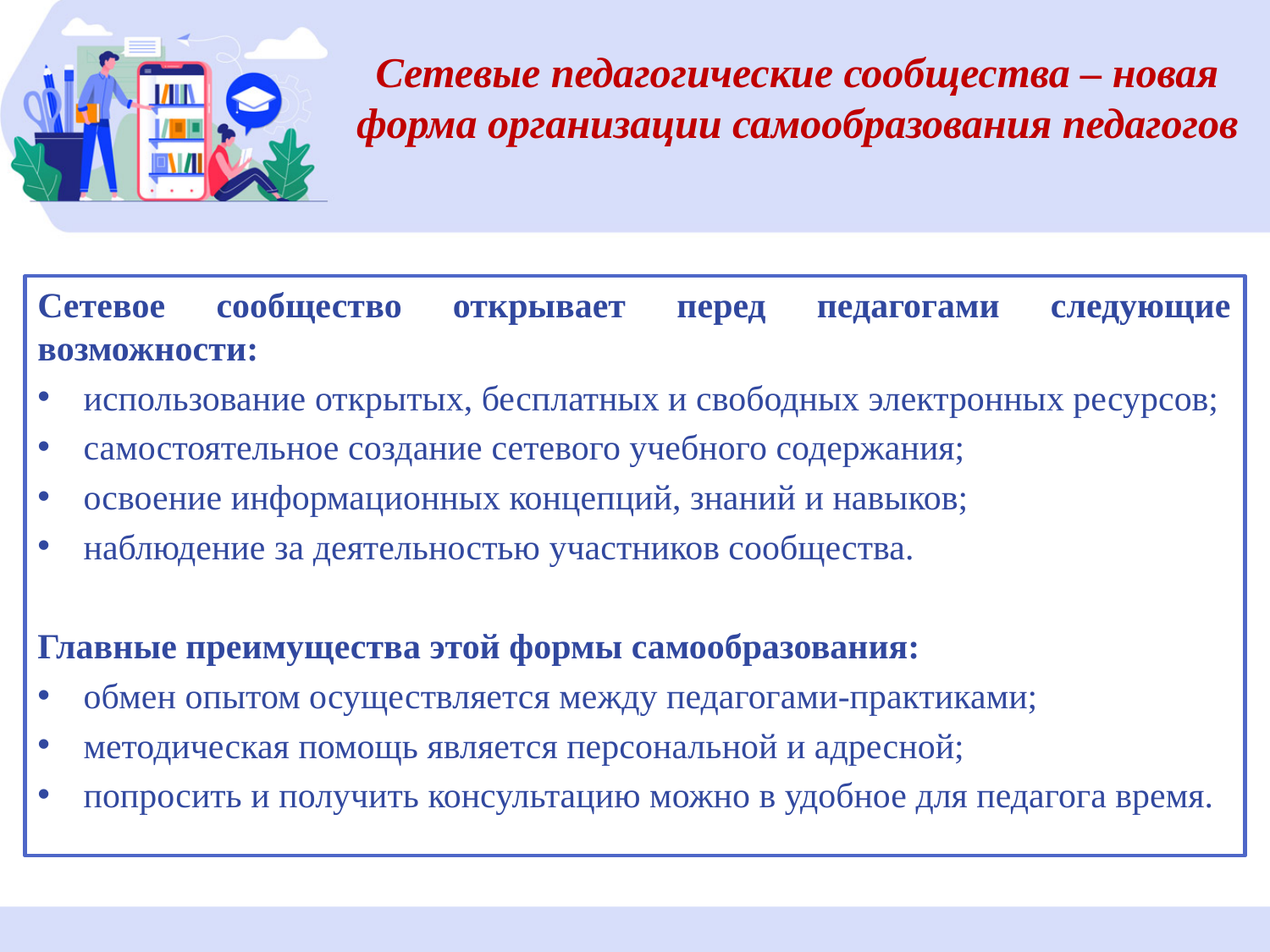

# Сетевые педагогические сообщества – новая форма организации самообразования педагогов
Сетевое сообщество открывает перед педагогами следующие возможности:
использование открытых, бесплатных и свободных электронных ресурсов;
самостоятельное создание сетевого учебного содержания;
освоение информационных концепций, знаний и навыков;
наблюдение за деятельностью участников сообщества.

Главные преимущества этой формы самообразования:
обмен опытом осуществляется между педагогами-практиками;
методическая помощь является персональной и адресной;
попросить и получить консультацию можно в удобное для педагога время.